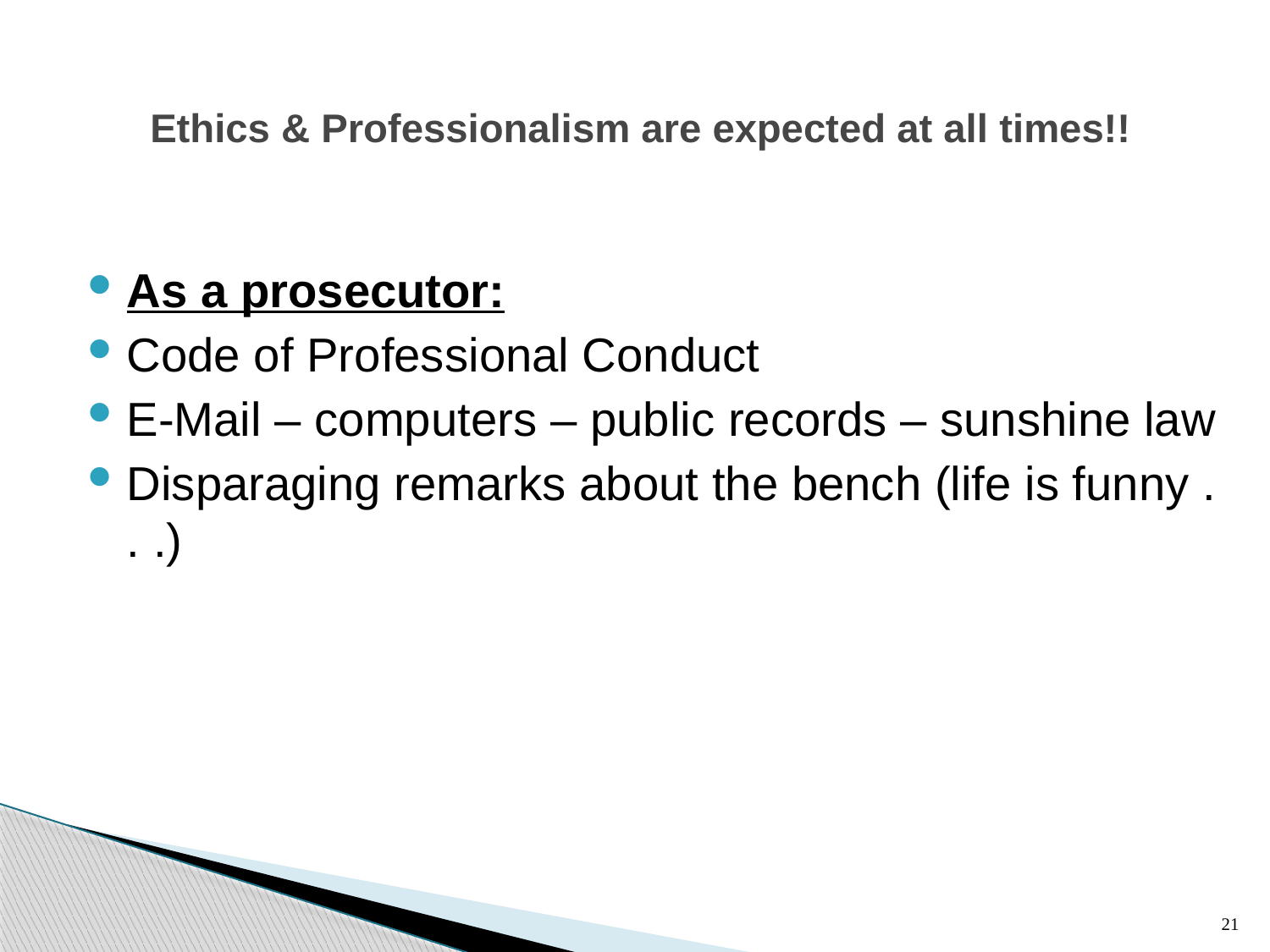

# Ethics & Professionalism are expected at all times!!
As a prosecutor:
Code of Professional Conduct
E-Mail – computers – public records – sunshine law
Disparaging remarks about the bench (life is funny . . .)

21